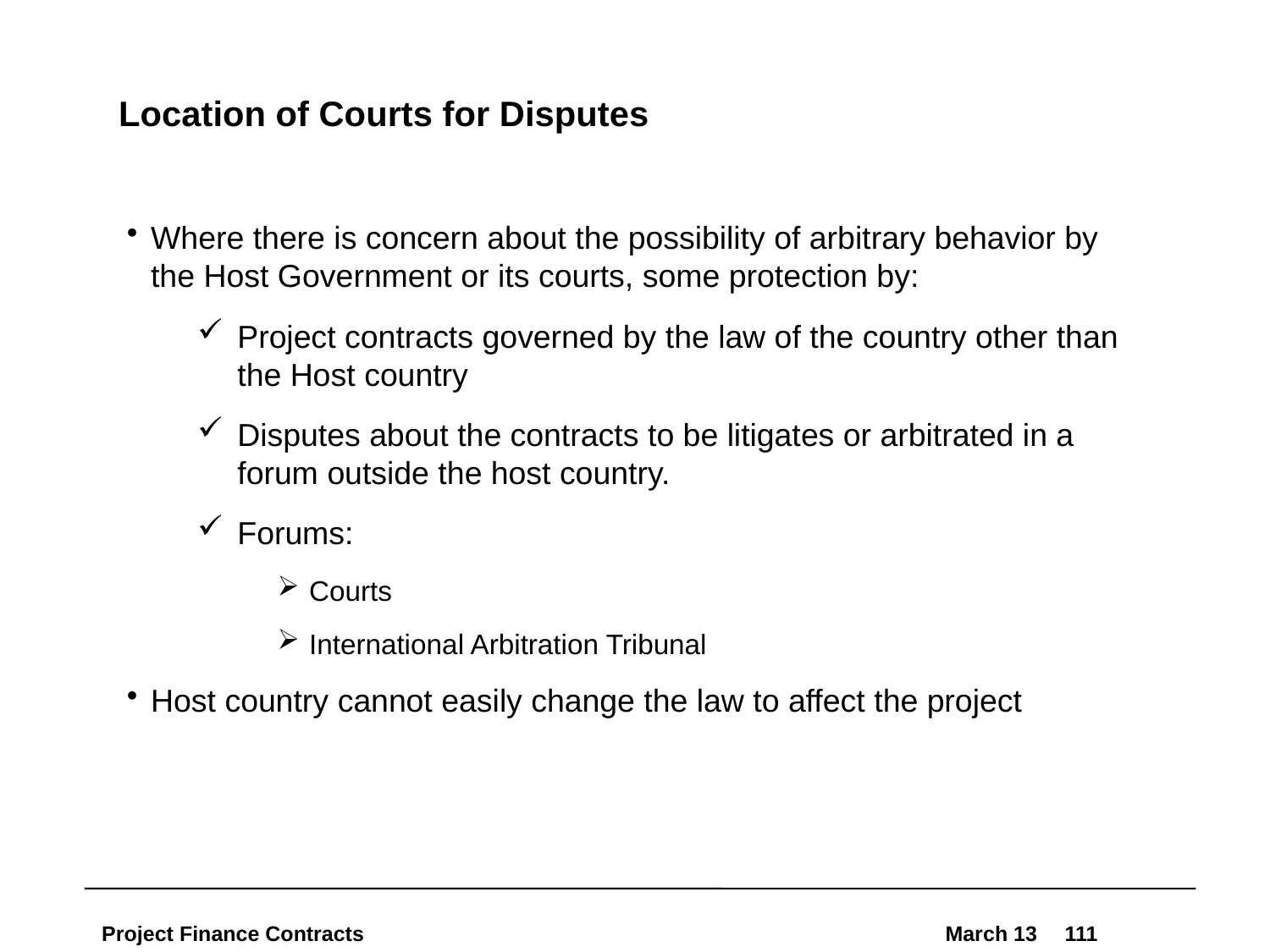

# Location of Courts for Disputes
Where there is concern about the possibility of arbitrary behavior by the Host Government or its courts, some protection by:
Project contracts governed by the law of the country other than the Host country
Disputes about the contracts to be litigates or arbitrated in a forum outside the host country.
Forums:
Courts
International Arbitration Tribunal
Host country cannot easily change the law to affect the project